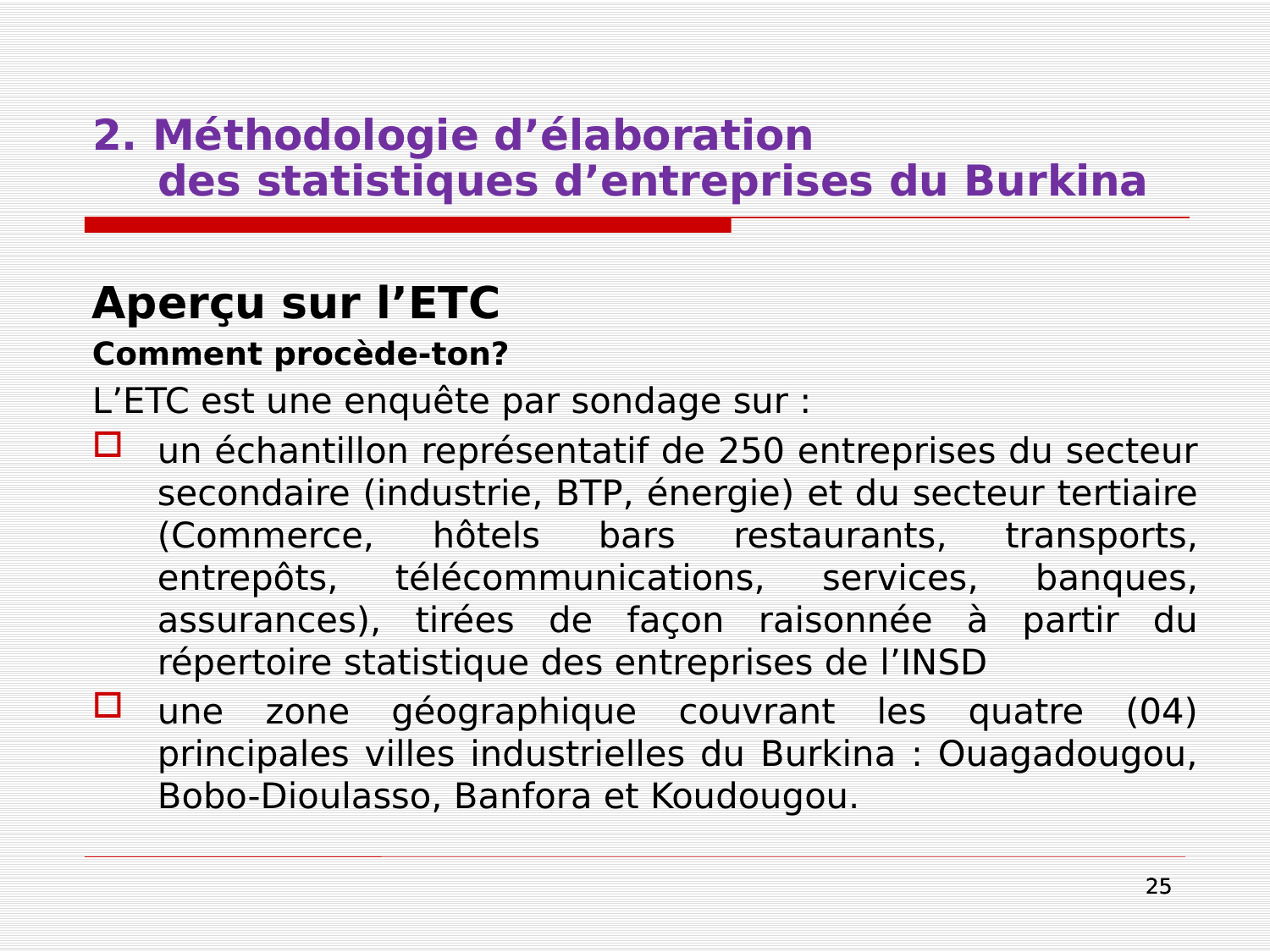

# 2. Méthodologie d’élaboration des statistiques d’entreprises du Burkina
Aperçu sur l’ETC
Comment procède-ton?
L’ETC est une enquête par sondage sur :
un échantillon représentatif de 250 entreprises du secteur secondaire (industrie, BTP, énergie) et du secteur tertiaire (Commerce, hôtels bars restaurants, transports, entrepôts, télécommunications, services, banques, assurances), tirées de façon raisonnée à partir du répertoire statistique des entreprises de l’INSD
une zone géographique couvrant les quatre (04) principales villes industrielles du Burkina : Ouagadougou, Bobo-Dioulasso, Banfora et Koudougou.

25
25